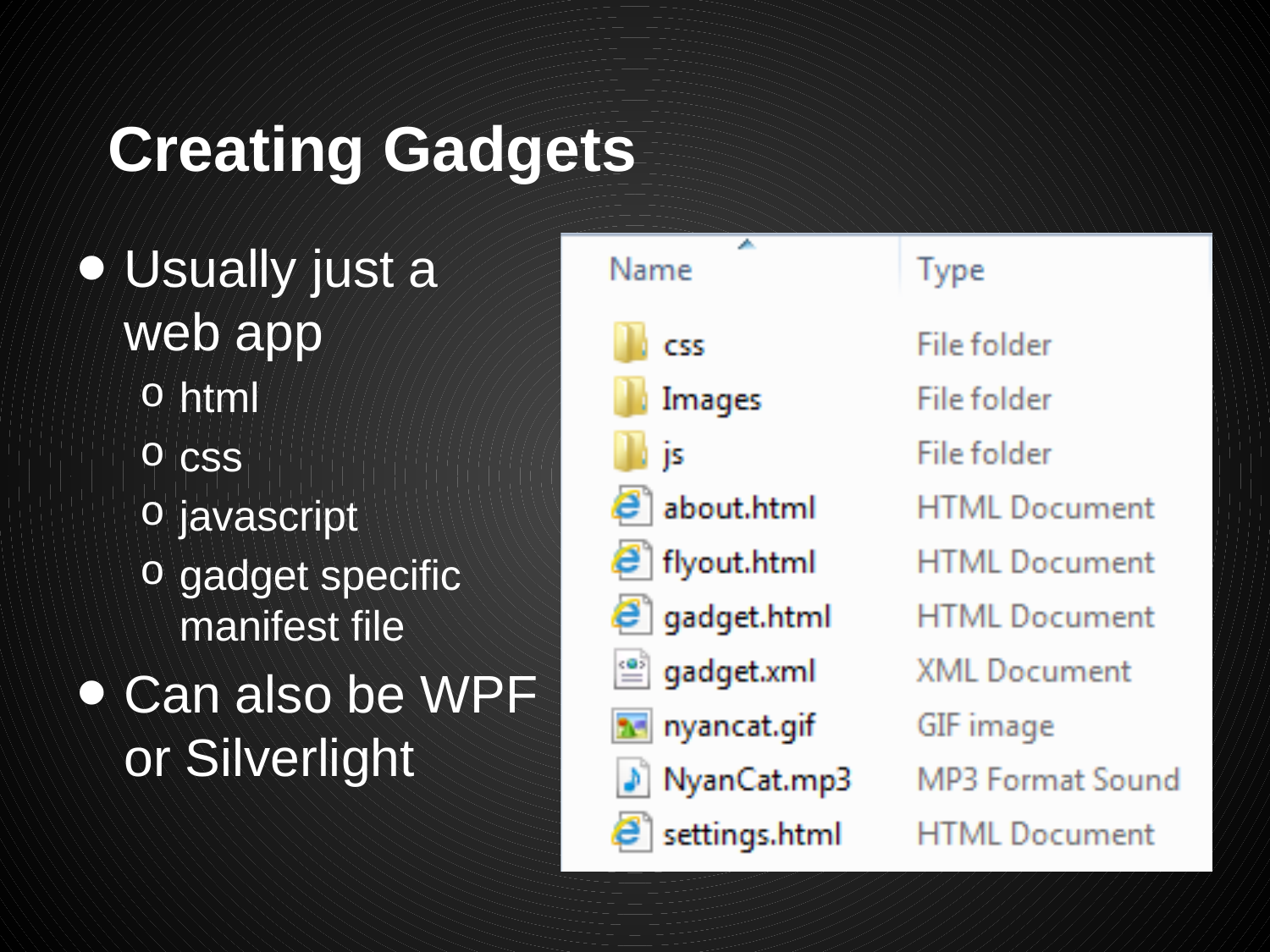

# Creating Gadgets
Usually just a web app
html
css
javascript
gadget specific manifest file
Can also be WPF or Silverlight